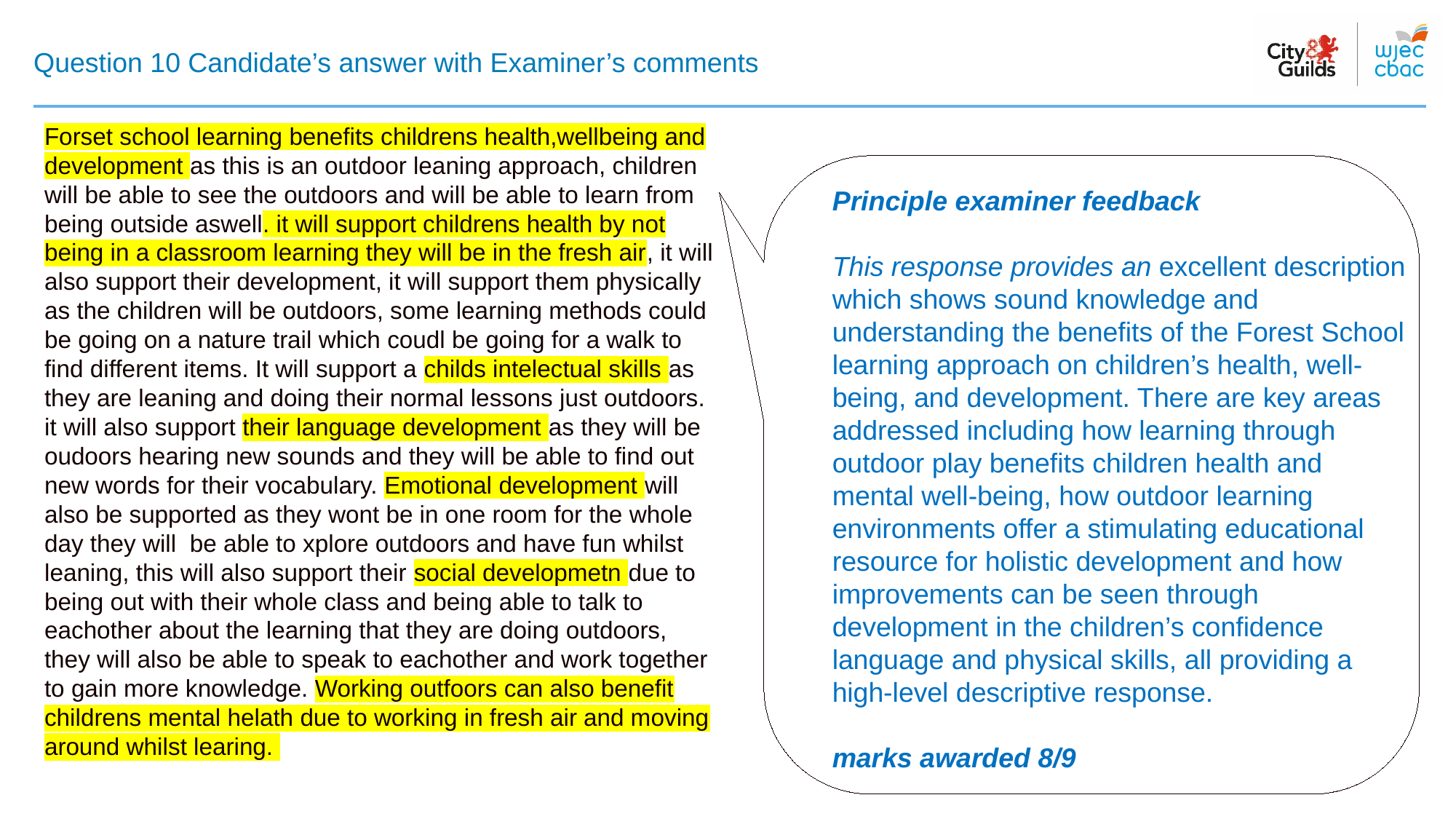

# Question 10 Candidate’s answer with Examiner’s comments
Forset school learning benefits childrens health,wellbeing and development as this is an outdoor leaning approach, children will be able to see the outdoors and will be able to learn from being outside aswell. it will support childrens health by not being in a classroom learning they will be in the fresh air, it will also support their development, it will support them physically as the children will be outdoors, some learning methods could be going on a nature trail which coudl be going for a walk to find different items. It will support a childs intelectual skills as they are leaning and doing their normal lessons just outdoors. it will also support their language development as they will be oudoors hearing new sounds and they will be able to find out new words for their vocabulary. Emotional development will also be supported as they wont be in one room for the whole day they will  be able to xplore outdoors and have fun whilst leaning, this will also support their social developmetn due to being out with their whole class and being able to talk to eachother about the learning that they are doing outdoors, they will also be able to speak to eachother and work together to gain more knowledge. Working outfoors can also benefit childrens mental helath due to working in fresh air and moving around whilst learing.

Principle examiner feedback​
​
This response provides an excellent description which shows sound knowledge and understanding the benefits of the Forest School learning approach on children’s health, well-being, and development. There are key areas addressed including how learning through outdoor play benefits children health and mental well-being, how outdoor learning environments offer a stimulating educational resource for holistic development and how improvements can be seen through development in the children’s confidence language and physical skills, all providing a high-level descriptive response.

marks awarded 8/9